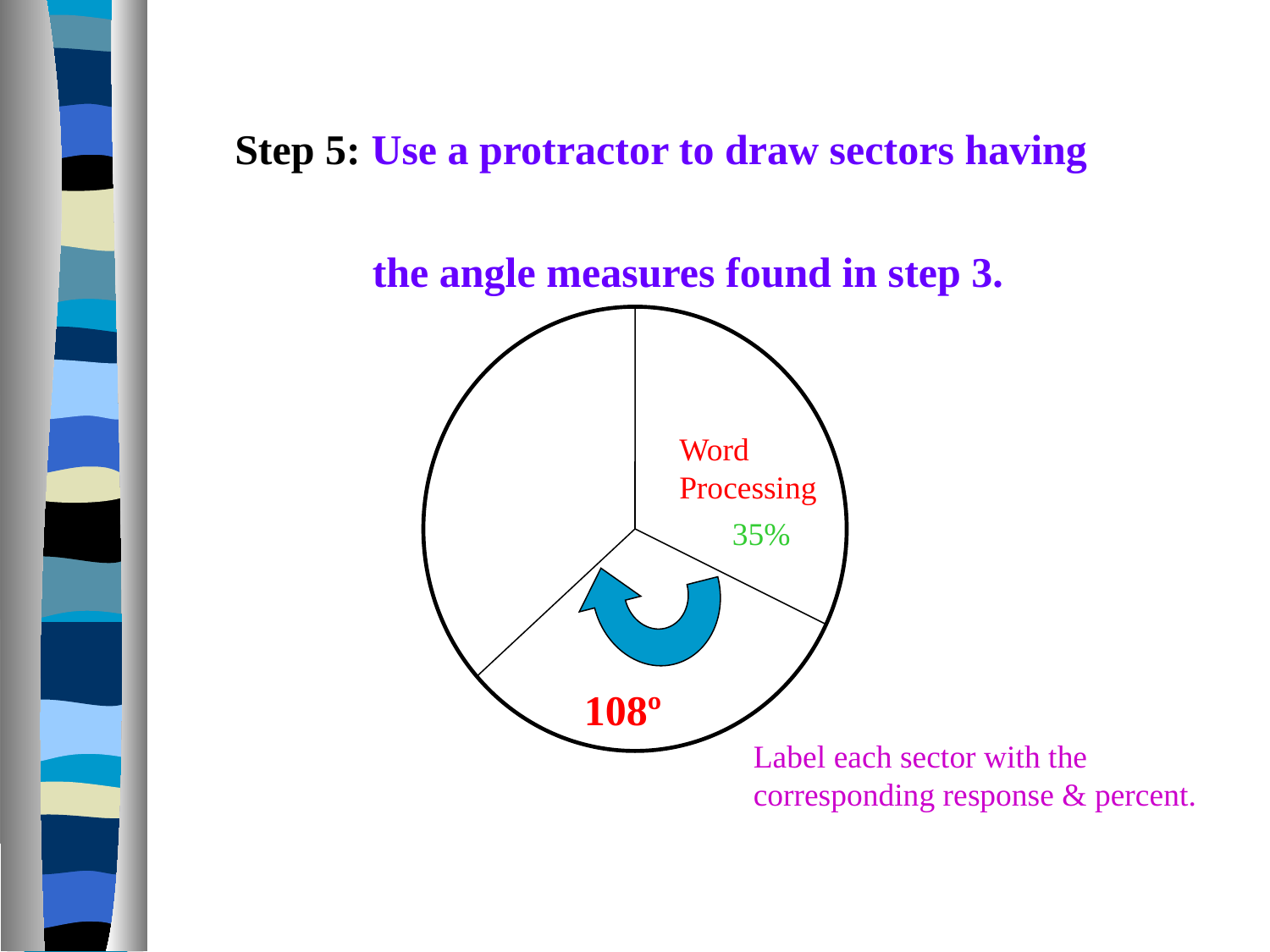

Step 5: Use a protractor to draw sectors having
             the angle measures found in step 3.

Word Processing
35%

108º
Label each sector with the corresponding response & percent.